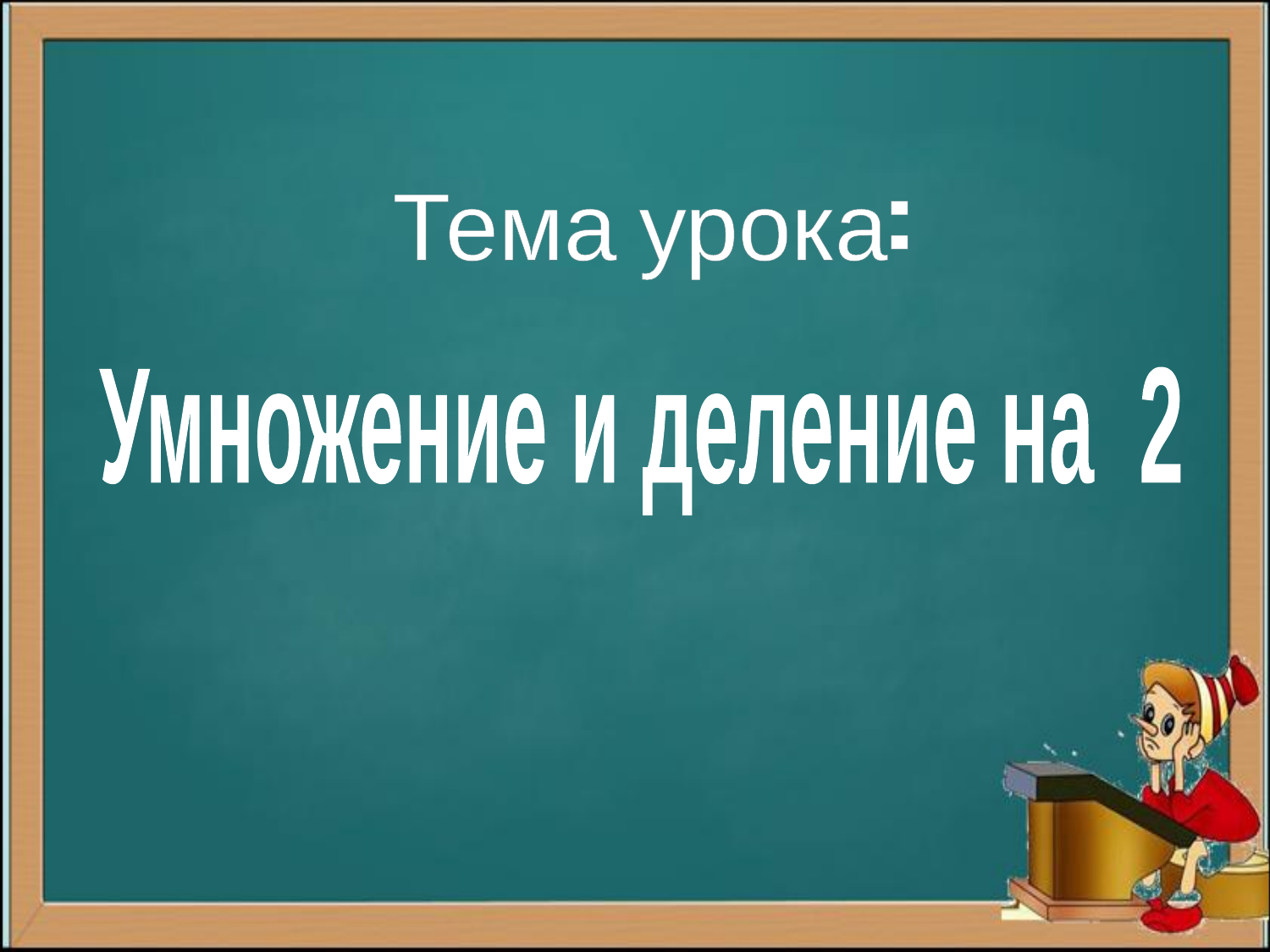

Тема урока:
Умножение и деление на  2